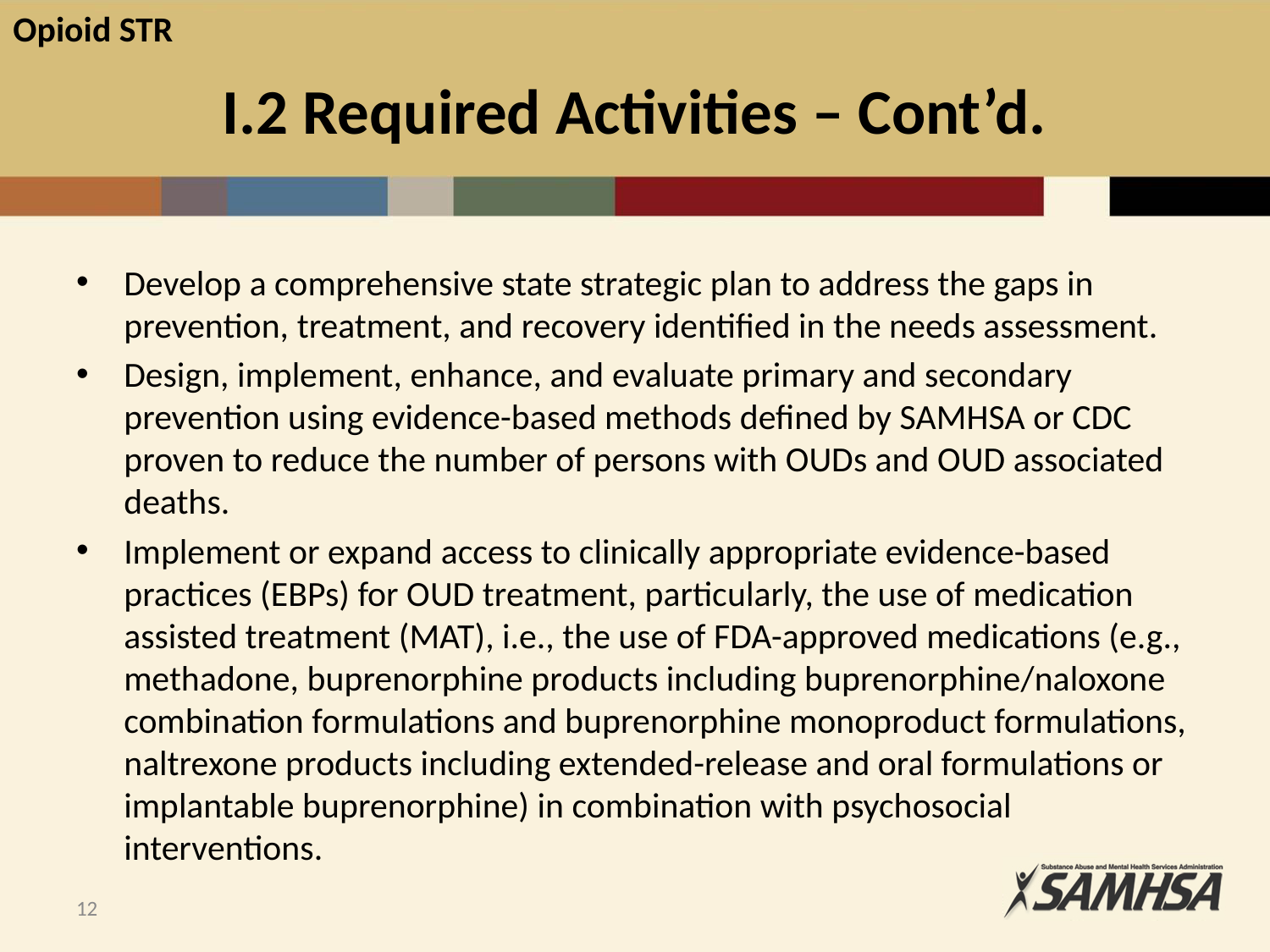

# I.2 Required Activities – Cont’d.
Develop a comprehensive state strategic plan to address the gaps in prevention, treatment, and recovery identified in the needs assessment.
Design, implement, enhance, and evaluate primary and secondary prevention using evidence-based methods defined by SAMHSA or CDC proven to reduce the number of persons with OUDs and OUD associated deaths.
Implement or expand access to clinically appropriate evidence-based practices (EBPs) for OUD treatment, particularly, the use of medication assisted treatment (MAT), i.e., the use of FDA-approved medications (e.g., methadone, buprenorphine products including buprenorphine/naloxone combination formulations and buprenorphine monoproduct formulations, naltrexone products including extended-release and oral formulations or implantable buprenorphine) in combination with psychosocial interventions.
12